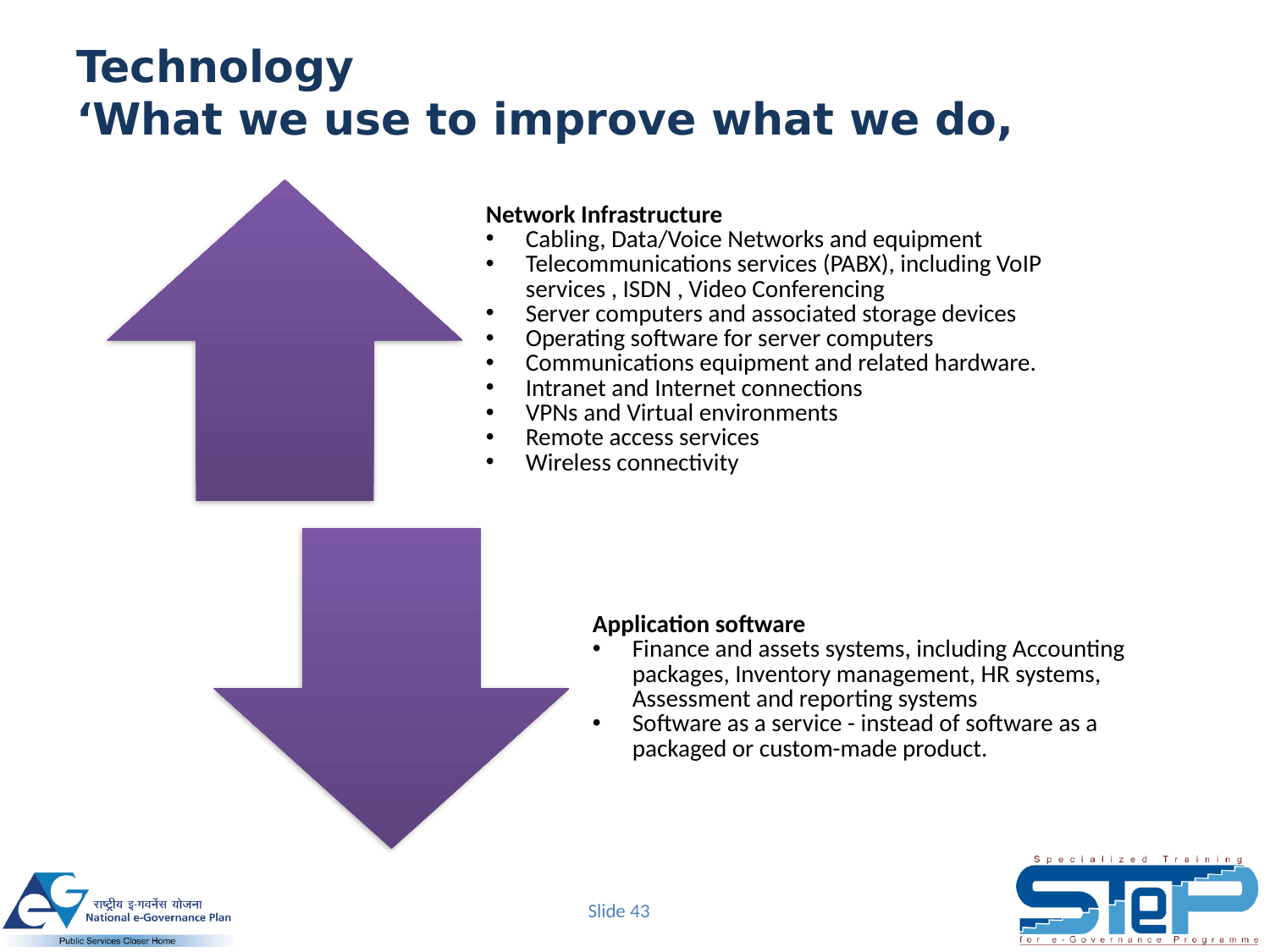

# Technology ‘What we use to improve what we do,
Network Infrastructure
Wireless connectivity
Application software
Finance and assets systems, including Accounting packages, Inventory management, HR systems, Assessment and reporting systems
Software as a service - instead of software as a packaged or custom-made product.
Remote access services
VPNs and Virtual environments
Intranet and Internet connections
Communications equipment and related hardware.
Operating software for server computers
Server computers and associated storage devices
Telecommunications services (PABX), including VoIP services , ISDN , Video Conferencing
Cabling, Data/Voice Networks and equipment